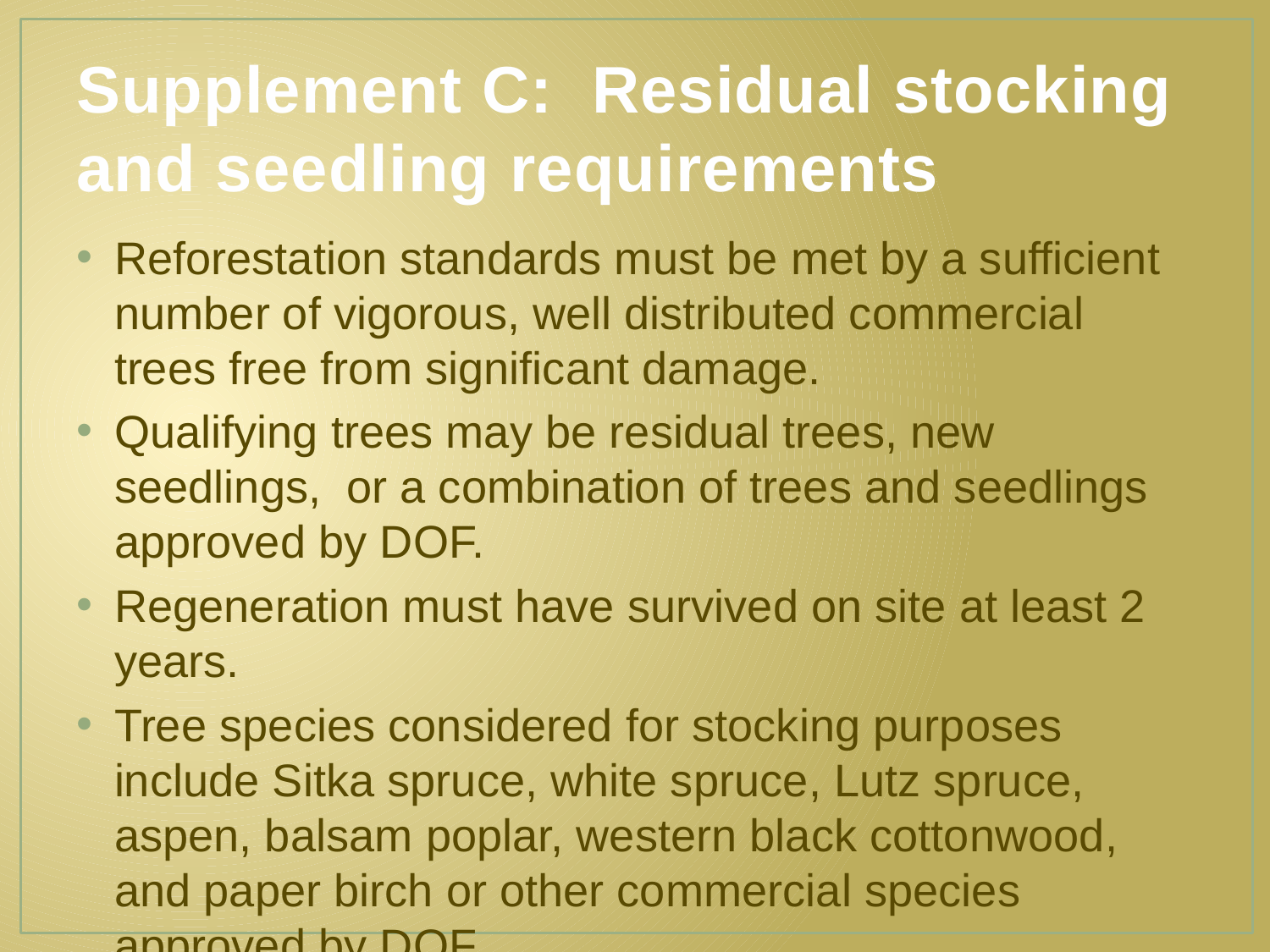

# Supplement C:  Residual stocking and seedling requirements
Reforestation standards must be met by a sufficient number of vigorous, well distributed commercial trees free from significant damage.
Qualifying trees may be residual trees, new seedlings,  or a combination of trees and seedlings approved by DOF.
Regeneration must have survived on site at least 2 years.
Tree species considered for stocking purposes include Sitka spruce, white spruce, Lutz spruce, aspen, balsam poplar, western black cottonwood, and paper birch or other commercial species approved by DOF.
				        11 AAC 95 .375 (b)(4), (d)(2)